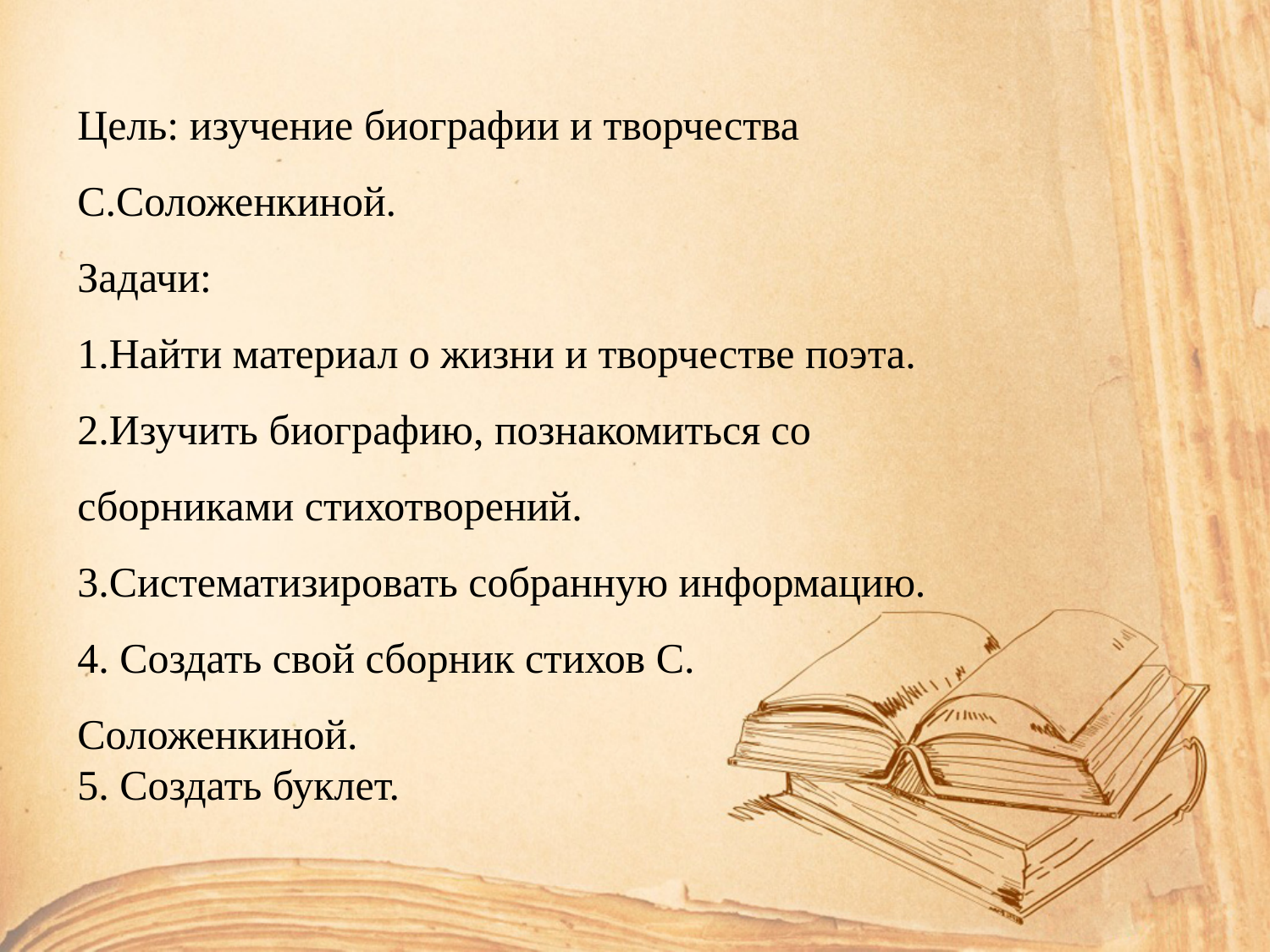

Цель: изучение биографии и творчества С.Соложенкиной.
Задачи:
1.Найти материал о жизни и творчестве поэта.
2.Изучить биографию, познакомиться со сборниками стихотворений.
3.Систематизировать собранную информацию.
4. Создать свой сборник стихов С. Соложенкиной.
5. Создать буклет.